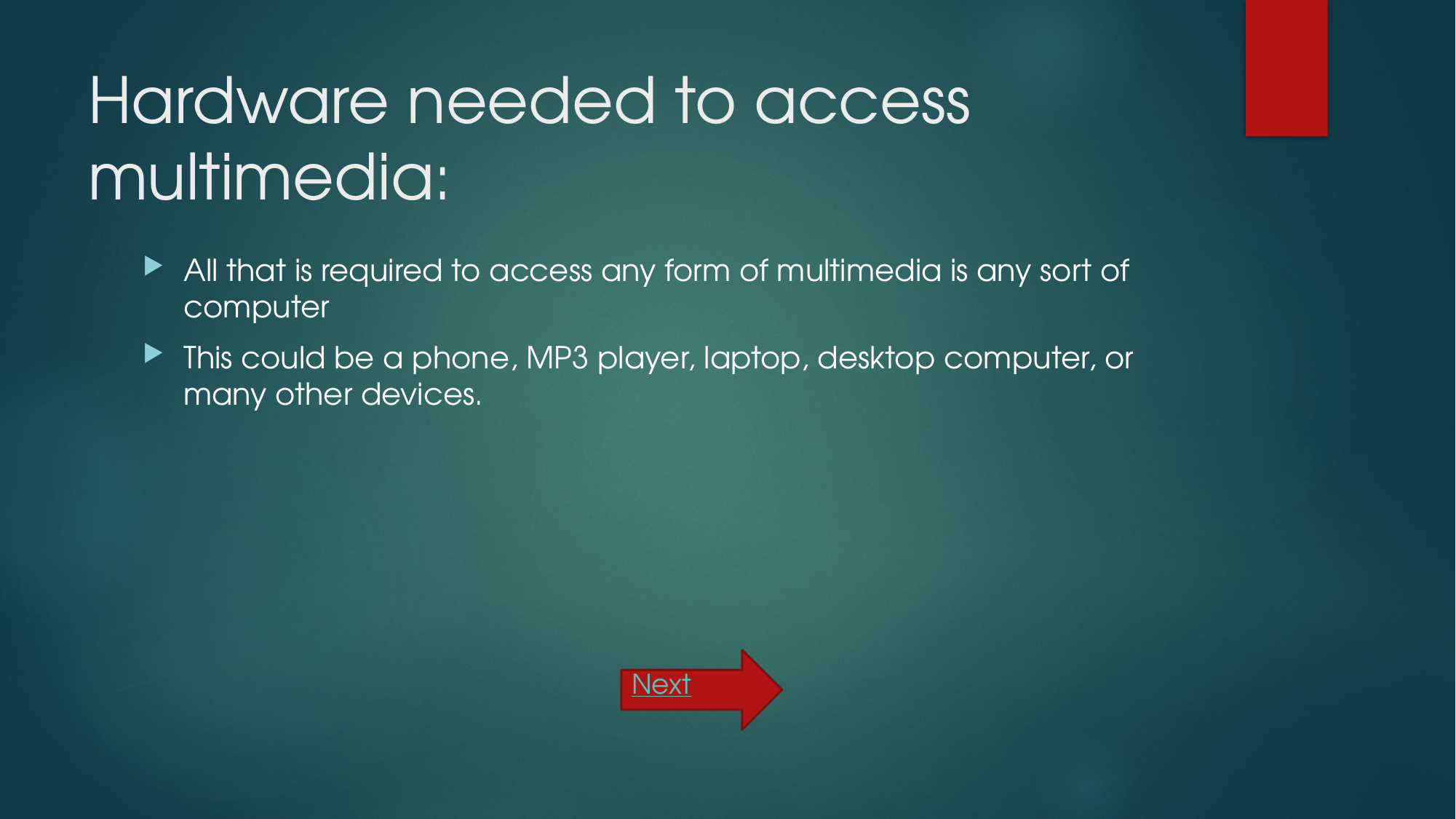

# Hardware needed to access multimedia:
All that is required to access any form of multimedia is any sort of computer
This could be a phone, MP3 player, laptop, desktop computer, or many other devices.

Next